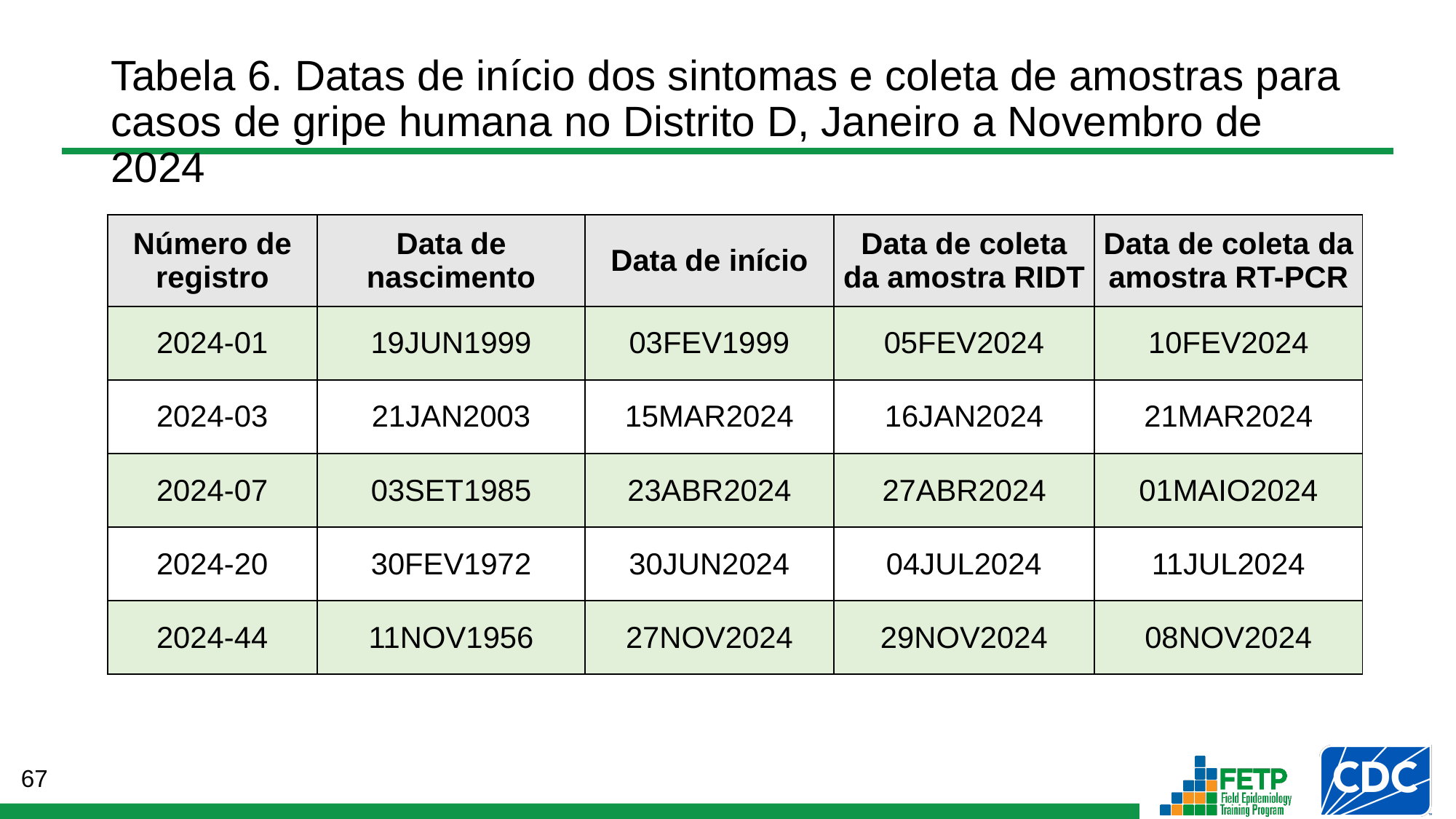

# Tabela 6. Datas de início dos sintomas e coleta de amostras para casos de gripe humana no Distrito D, Janeiro a Novembro de 2024
| Número de registro | Data de nascimento | Data de início | Data de coleta da amostra RIDT | Data de coleta da amostra RT-PCR |
| --- | --- | --- | --- | --- |
| 2024-01 | 19JUN1999 | 03FEV1999 | 05FEV2024 | 10FEV2024 |
| 2024-03 | 21JAN2003 | 15MAR2024 | 16JAN2024 | 21MAR2024 |
| 2024-07 | 03SET1985 | 23ABR2024 | 27ABR2024 | 01MAIO2024 |
| 2024-20 | 30FEV1972 | 30JUN2024 | 04JUL2024 | 11JUL2024 |
| 2024-44 | 11NOV1956 | 27NOV2024 | 29NOV2024 | 08NOV2024 |